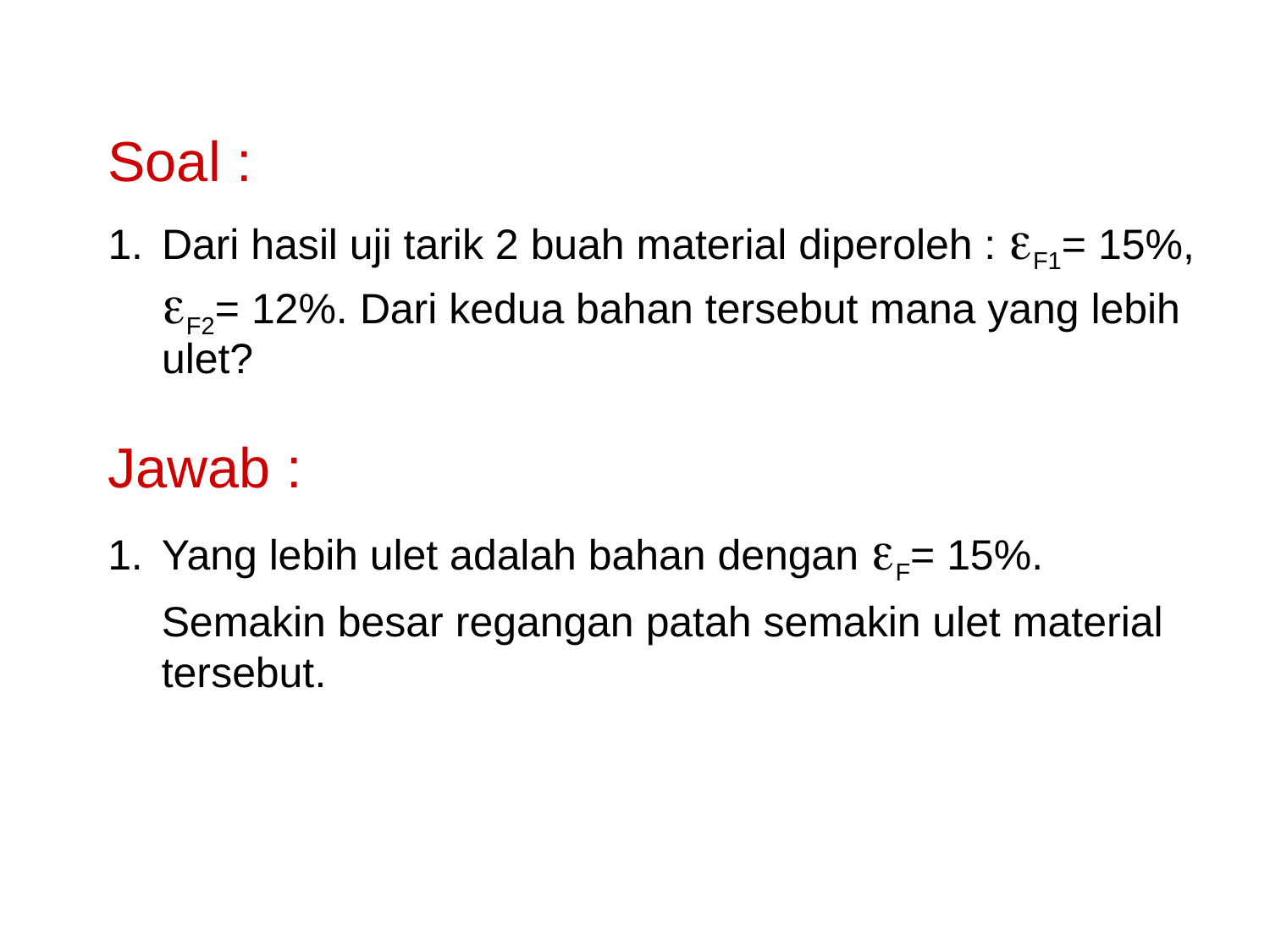

# Soal :
Dari hasil uji tarik 2 buah material diperoleh : εF1= 15%, εF2= 12%. Dari kedua bahan tersebut mana yang lebih ulet?
Jawab :
Yang lebih ulet adalah bahan dengan εF= 15%.
	Semakin besar regangan patah semakin ulet material tersebut.